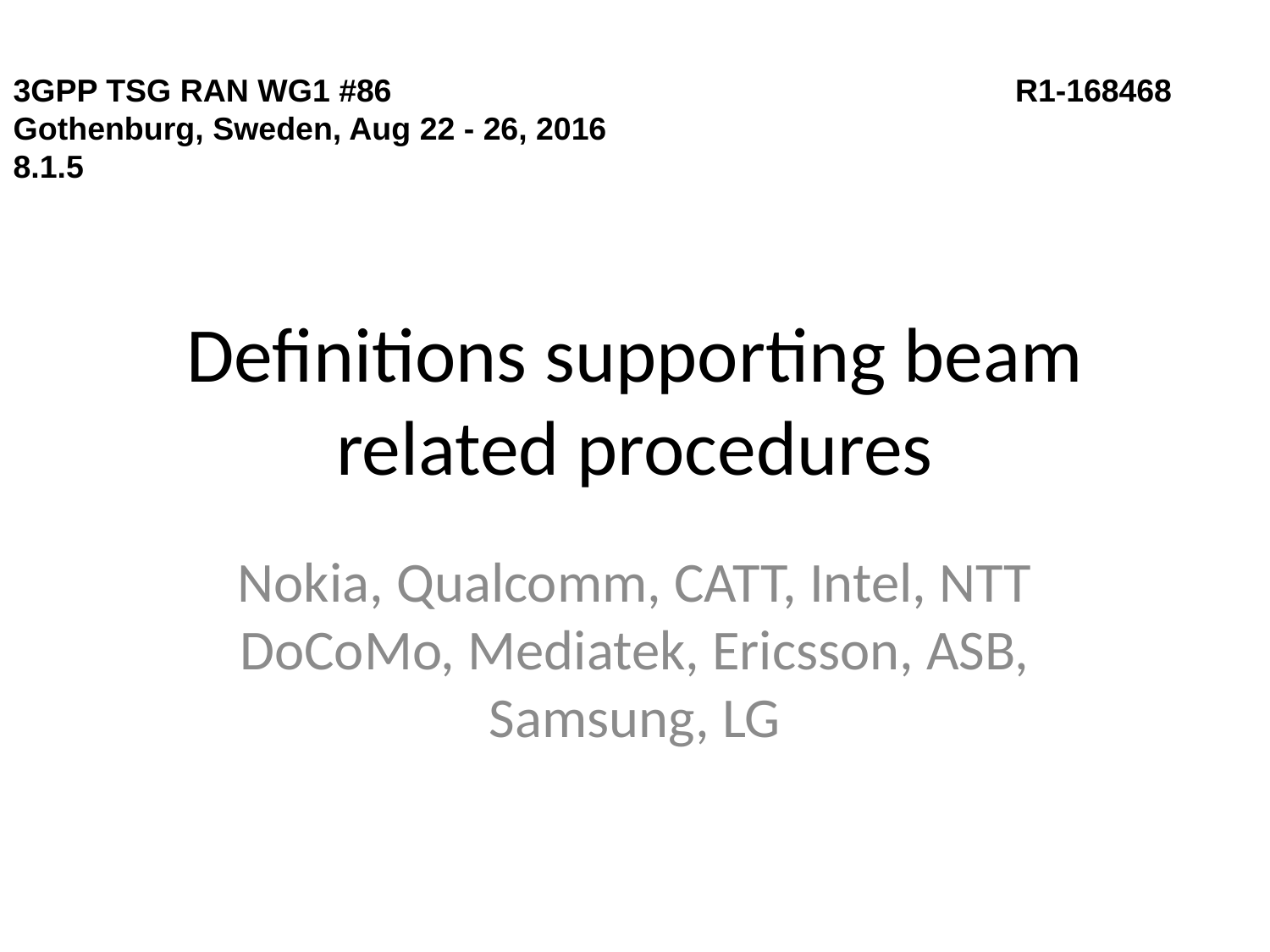

3GPP TSG RAN WG1 #86	             			                           R1-168468
Gothenburg, Sweden, Aug 22 - 26, 2016
8.1.5
# Definitions supporting beam related procedures
Nokia, Qualcomm, CATT, Intel, NTT DoCoMo, Mediatek, Ericsson, ASB, Samsung, LG